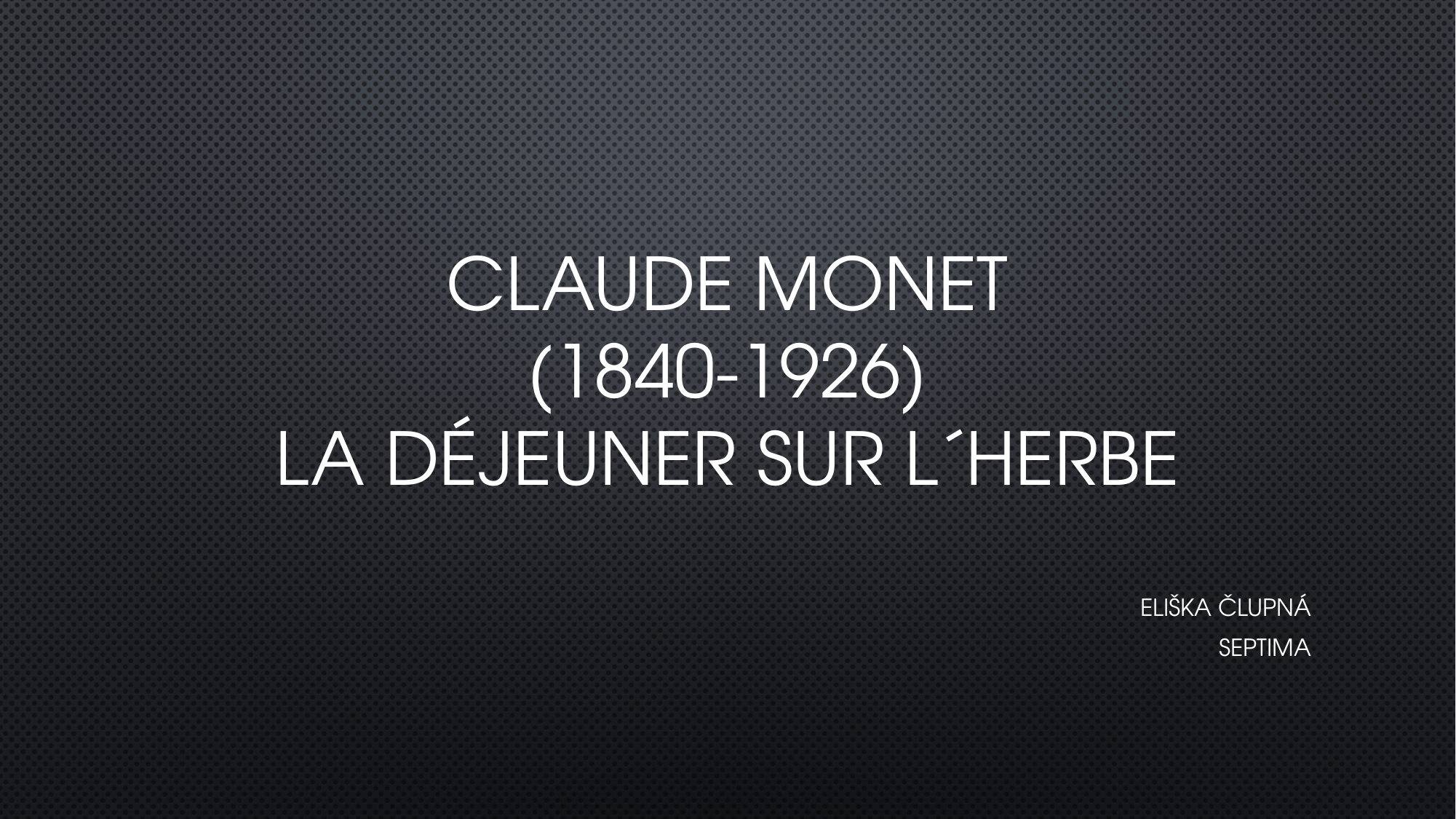

# Claude Monet (1840-1926) La déjeuner sur l´herbe

Eliška Člupná
Septima